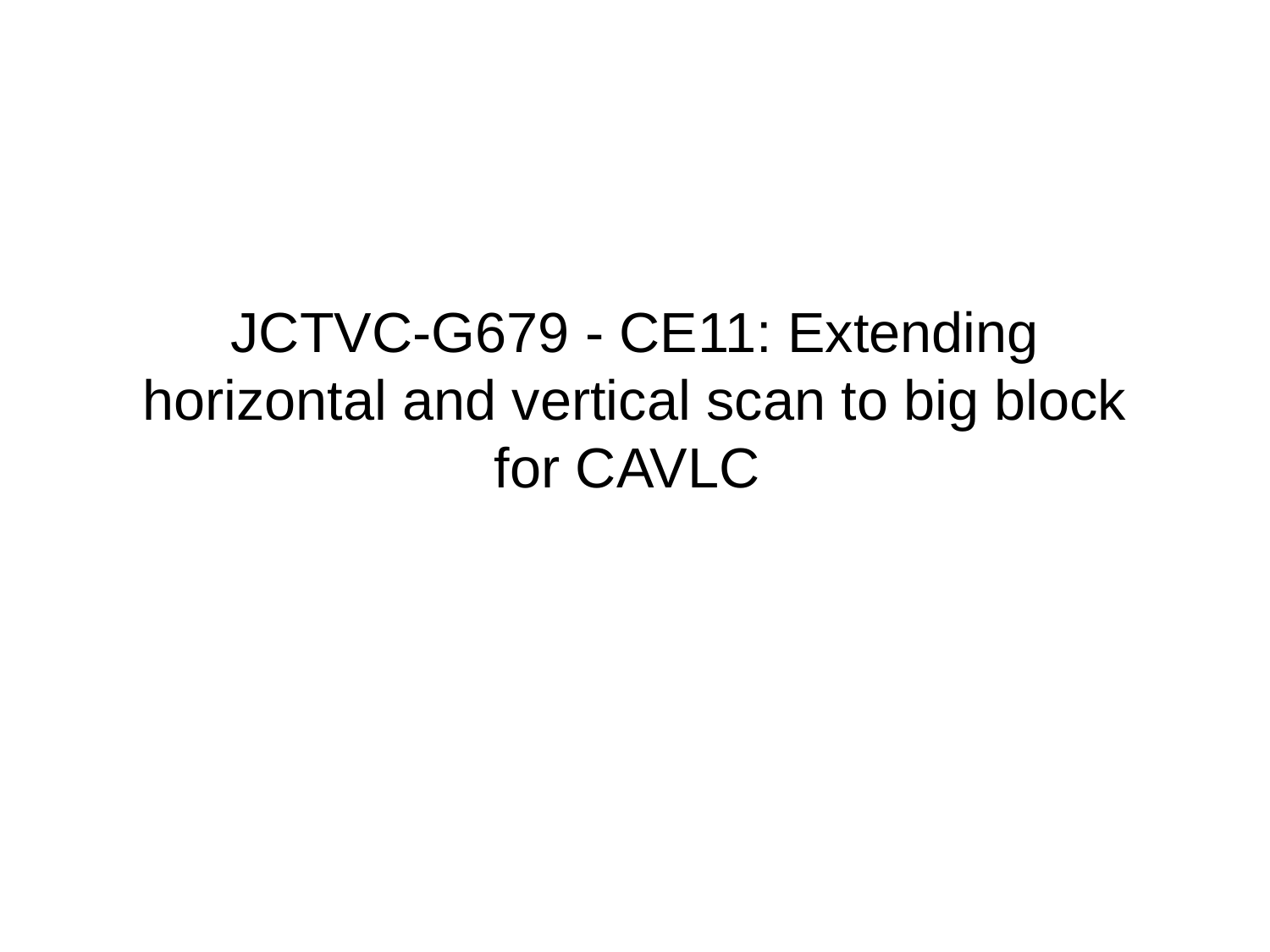

# JCTVC-G679 - CE11: Extending horizontal and vertical scan to big block for CAVLC